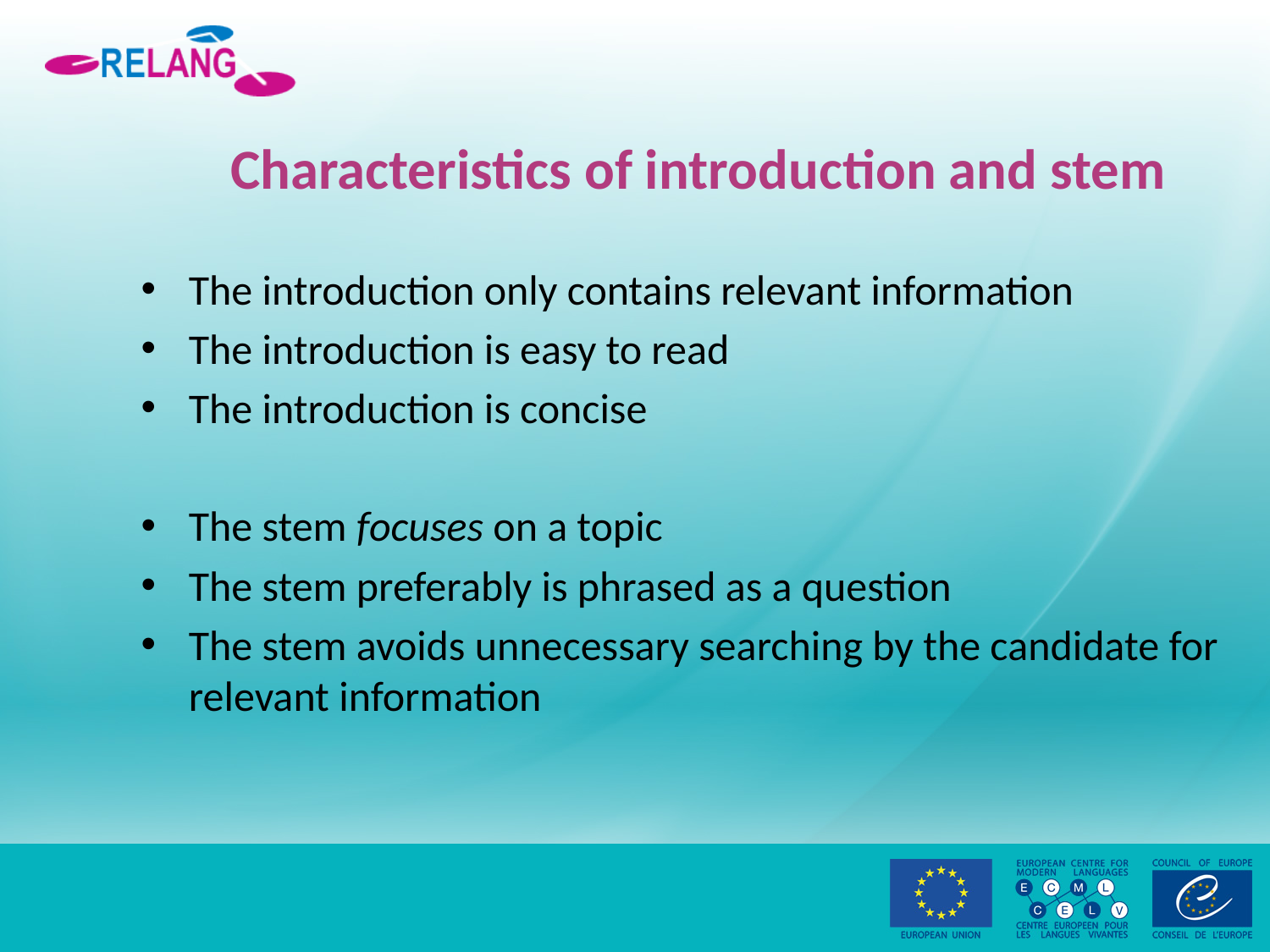

# Characteristics of introduction and stem
The introduction only contains relevant information
The introduction is easy to read
The introduction is concise

The stem focuses on a topic
The stem preferably is phrased as a question
The stem avoids unnecessary searching by the candidate for relevant information